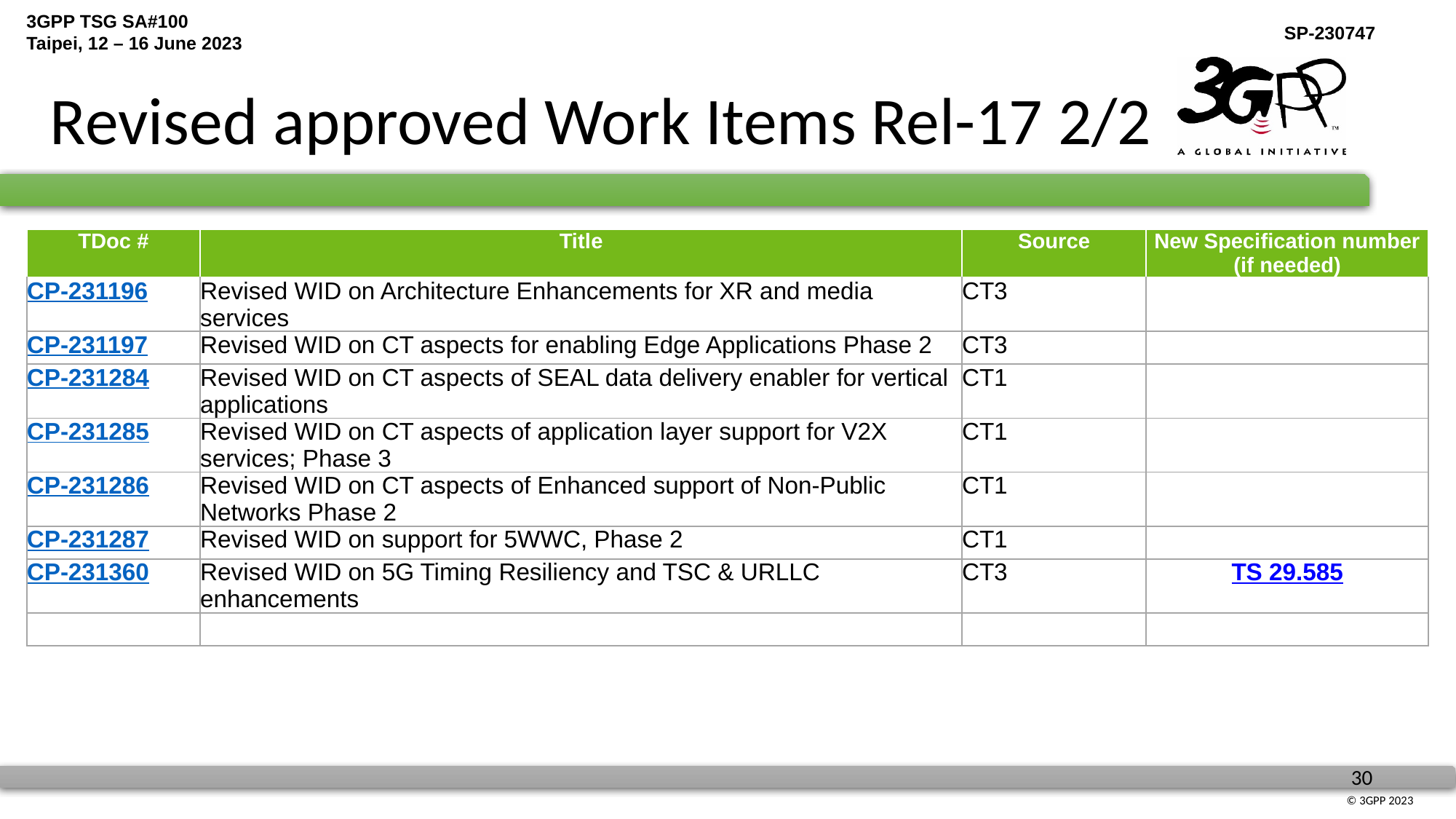

# Revised approved Work Items Rel-17 2/2
| TDoc # | Title | Source | New Specification number (if needed) |
| --- | --- | --- | --- |
| CP-231196 | Revised WID on Architecture Enhancements for XR and media services | CT3 |  |
| CP-231197 | Revised WID on CT aspects for enabling Edge Applications Phase 2 | CT3 |  |
| CP-231284 | Revised WID on CT aspects of SEAL data delivery enabler for vertical applications | CT1 |  |
| CP-231285 | Revised WID on CT aspects of application layer support for V2X services; Phase 3 | CT1 |  |
| CP-231286 | Revised WID on CT aspects of Enhanced support of Non-Public Networks Phase 2 | CT1 |  |
| CP-231287 | Revised WID on support for 5WWC, Phase 2 | CT1 |  |
| CP-231360 | Revised WID on 5G Timing Resiliency and TSC & URLLC enhancements | CT3 | TS 29.585 |
|  |  |  |  |